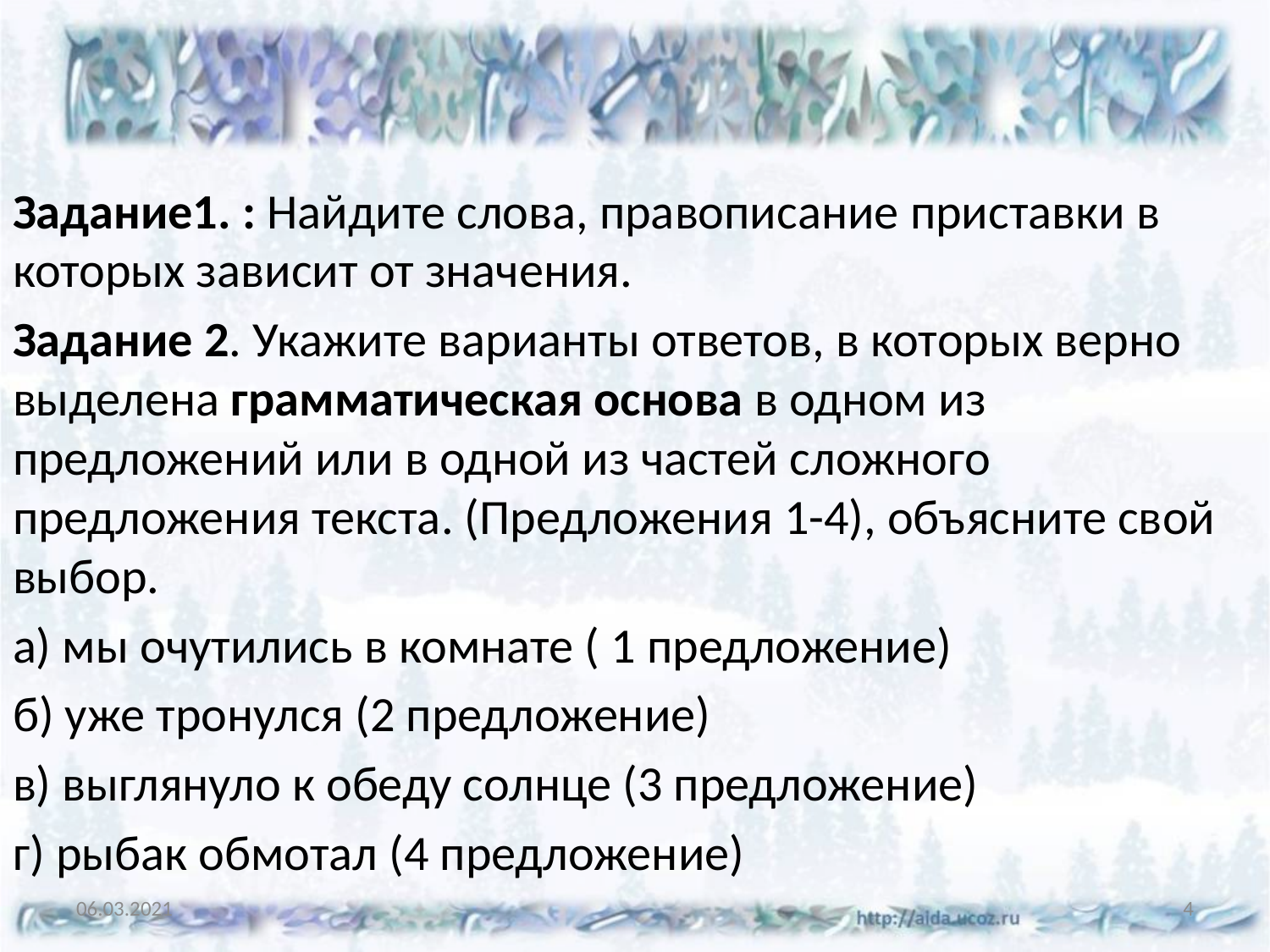

Задание1. : Найдите слова, правописание приставки в которых зависит от значения.
Задание 2. Укажите варианты ответов, в которых верно выделена грамматическая основа в одном из предложений или в одной из частей сложного предложения текста. (Предложения 1-4), объясните свой выбор.
а) мы очутились в комнате ( 1 предложение)
б) уже тронулся (2 предложение)
в) выглянуло к обеду солнце (3 предложение)
г) рыбак обмотал (4 предложение)

06.03.2021
4